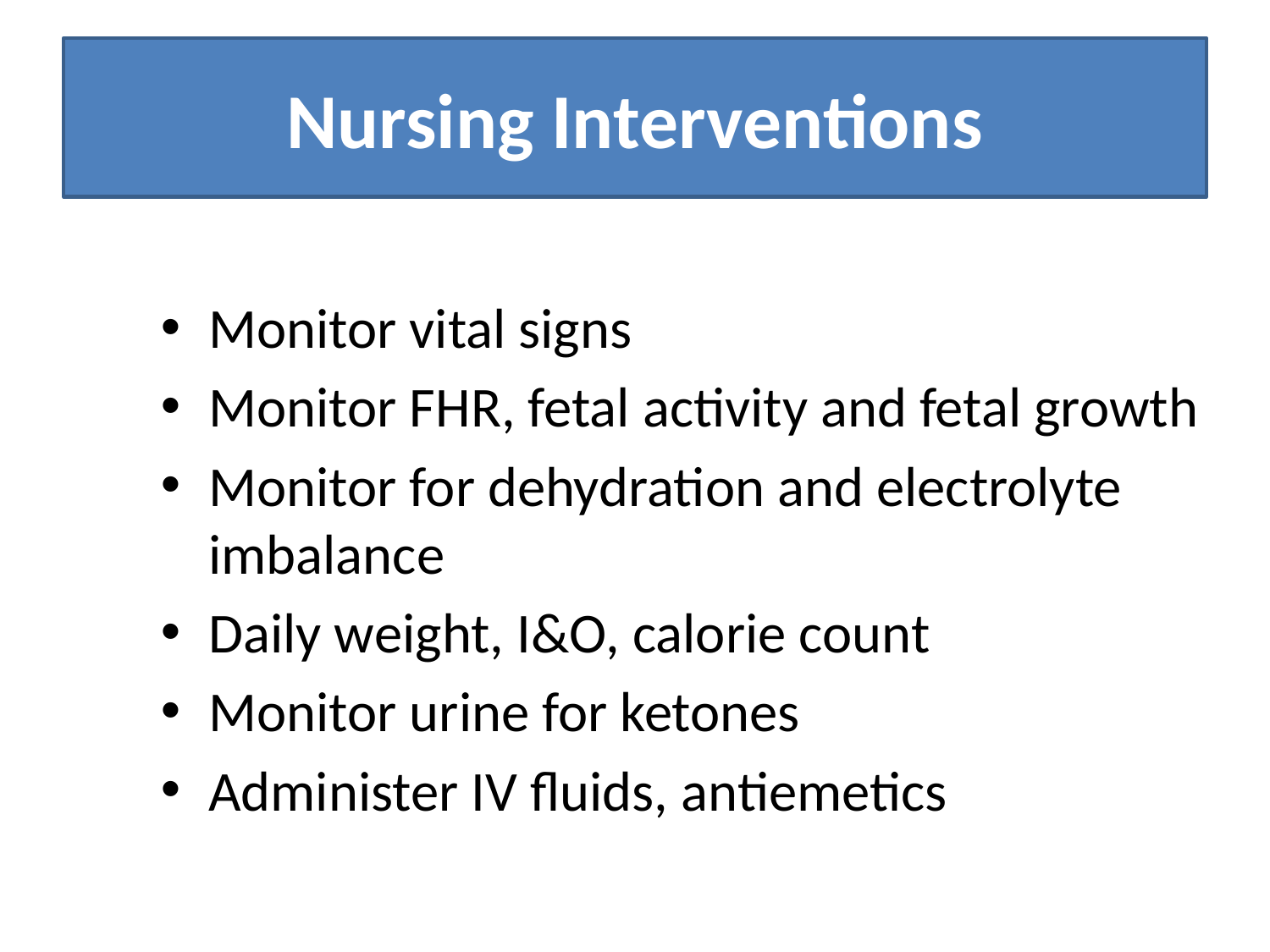

# Nursing Interventions
Monitor vital signs
Monitor FHR, fetal activity and fetal growth
Monitor for dehydration and electrolyte imbalance
Daily weight, I&O, calorie count
Monitor urine for ketones
Administer IV fluids, antiemetics